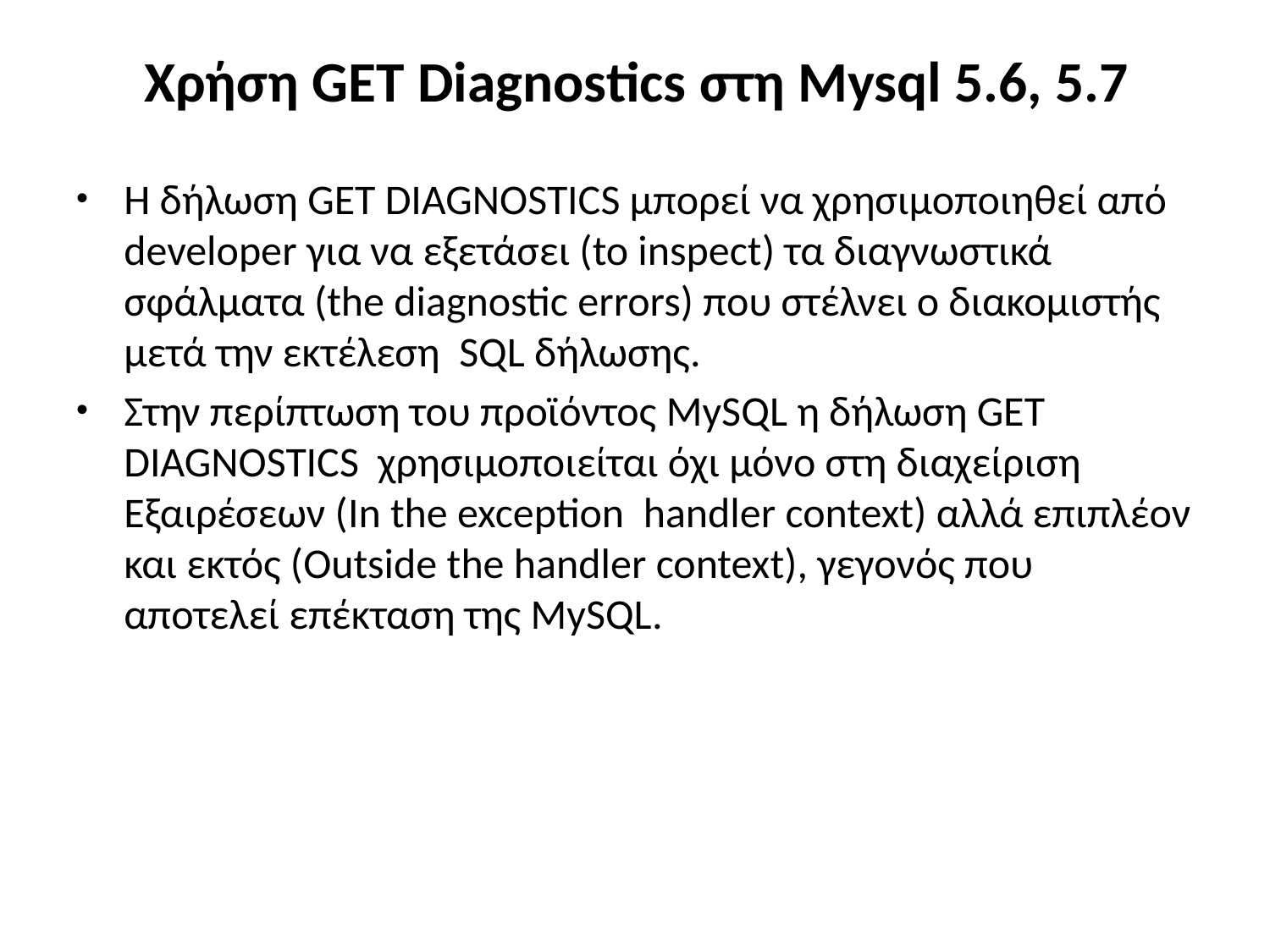

# Χρήση GET Diagnostics στη Mysql 5.6, 5.7
Η δήλωση GET DIAGNOSTICS μπορεί να χρησιμοποιηθεί από developer για να εξετάσει (to inspect) τα διαγνωστικά σφάλματα (the diagnostic errors) που στέλνει ο διακομιστής μετά την εκτέλεση  SQL δήλωσης.
Στην περίπτωση του προϊόντος MySQL η δήλωση GET DIAGNOSTICS  χρησιμοποιείται όχι μόνο στη διαχείριση Εξαιρέσεων (In the exception  handler context) αλλά επιπλέον και εκτός (Outside the handler context), γεγονός που αποτελεί επέκταση της MySQL.